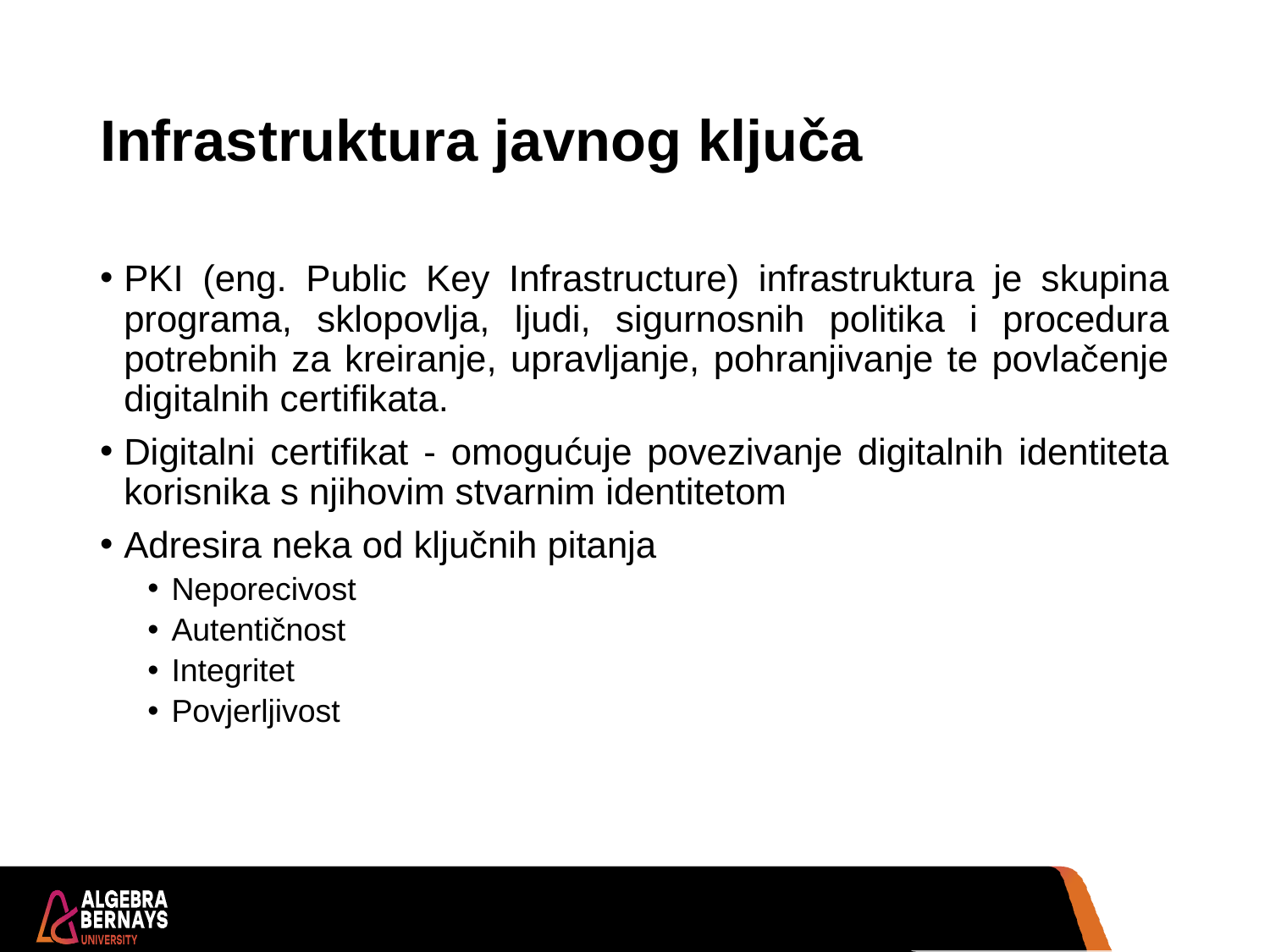

# Infrastruktura javnog ključa
PKI (eng. Public Key Infrastructure) infrastruktura je skupina programa, sklopovlja, ljudi, sigurnosnih politika i procedura potrebnih za kreiranje, upravljanje, pohranjivanje te povlačenje digitalnih certifikata.
Digitalni certifikat - omogućuje povezivanje digitalnih identiteta korisnika s njihovim stvarnim identitetom
Adresira neka od ključnih pitanja
Neporecivost
Autentičnost
Integritet
Povjerljivost